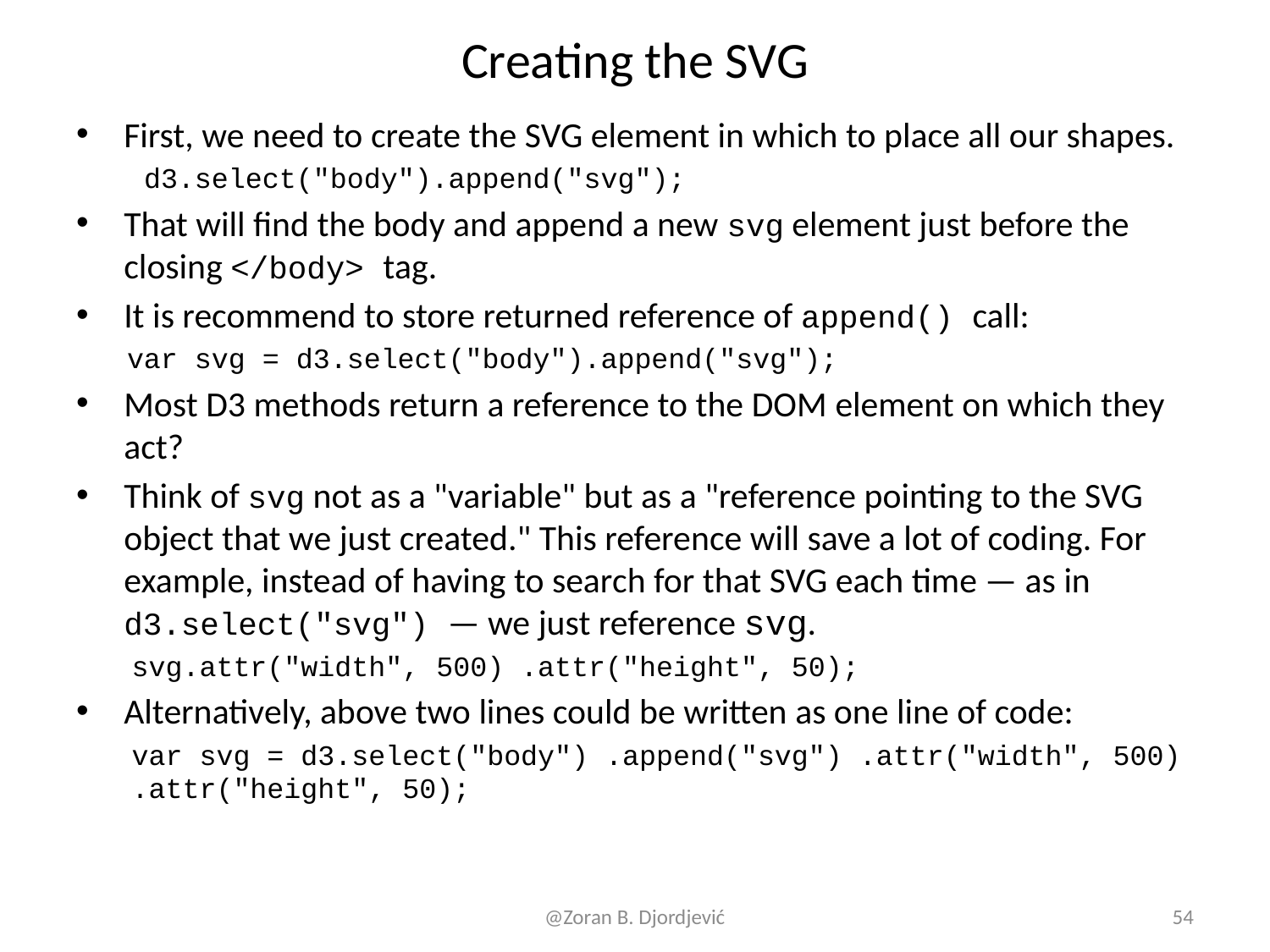

# Creating the SVG
First, we need to create the SVG element in which to place all our shapes.
    d3.select("body").append("svg");
That will find the body and append a new svg element just before the closing </body> tag.
It is recommend to store returned reference of append() call:
   var svg = d3.select("body").append("svg");
Most D3 methods return a reference to the DOM element on which they act?
Think of svg not as a "variable" but as a "reference pointing to the SVG object that we just created." This reference will save a lot of coding. For example, instead of having to search for that SVG each time — as in d3.select("svg") — we just reference svg.
svg.attr("width", 500) .attr("height", 50);
Alternatively, above two lines could be written as one line of code:
var svg = d3.select("body") .append("svg") .attr("width", 500) .attr("height", 50);
@Zoran B. Djordjević
54